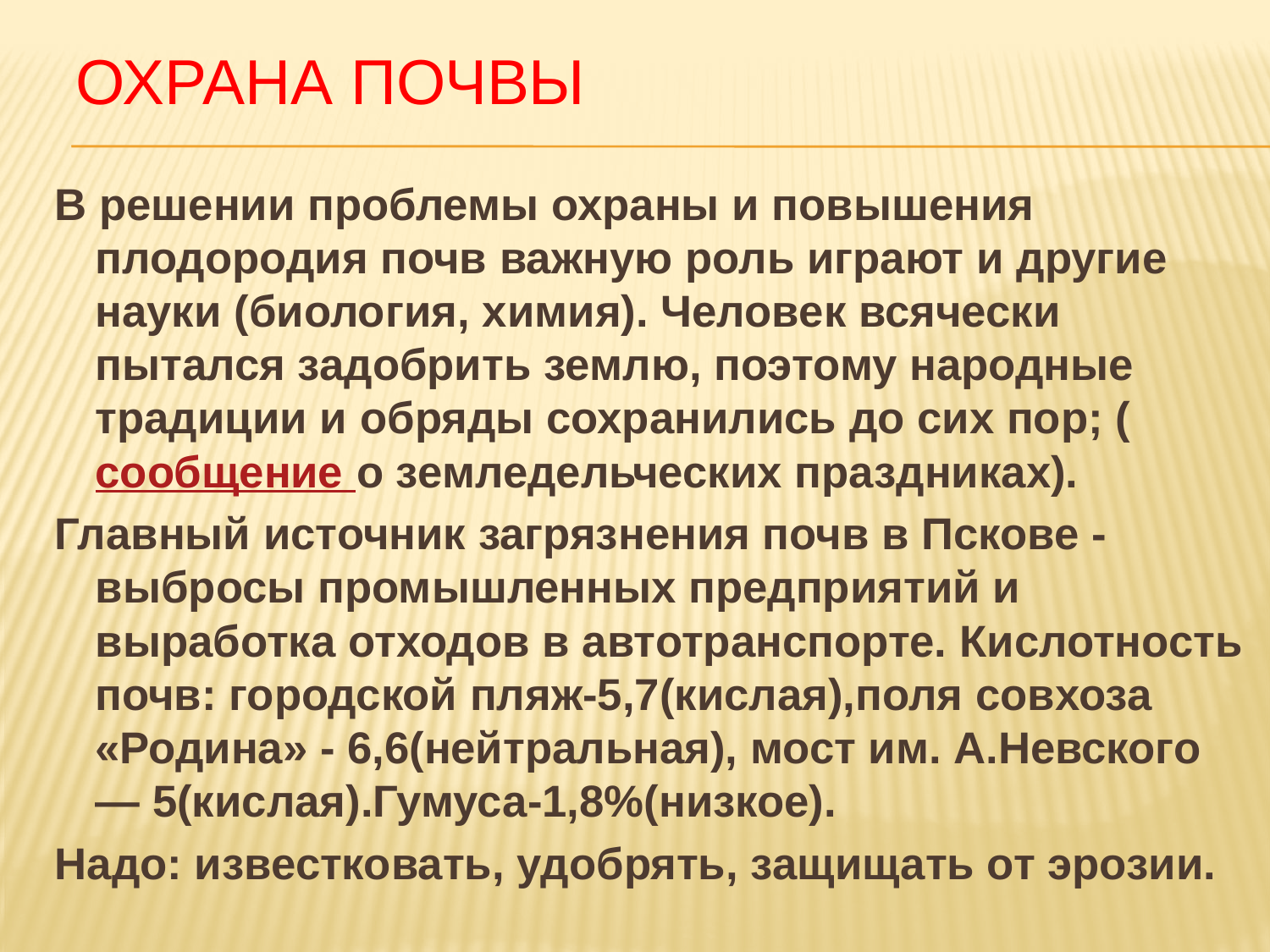

# Охрана почвы
В решении проблемы охраны и повышения плодородия почв важную роль играют и другие науки (биология, химия). Человек всячески пытался задобрить землю, поэтому народные традиции и обряды сохранились до сих пор; (сообщение о земледельческих праздниках).
Главный источник загрязнения почв в Пскове - выбросы промышленных предприятий и выработка отходов в автотранспорте. Кислотность почв: городской пляж-5,7(кислая),поля совхоза «Родина» - 6,6(нейтральная), мост им. А.Невского — 5(кислая).Гумуса-1,8%(низкое).
Надо: известковать, удобрять, защищать от эрозии.